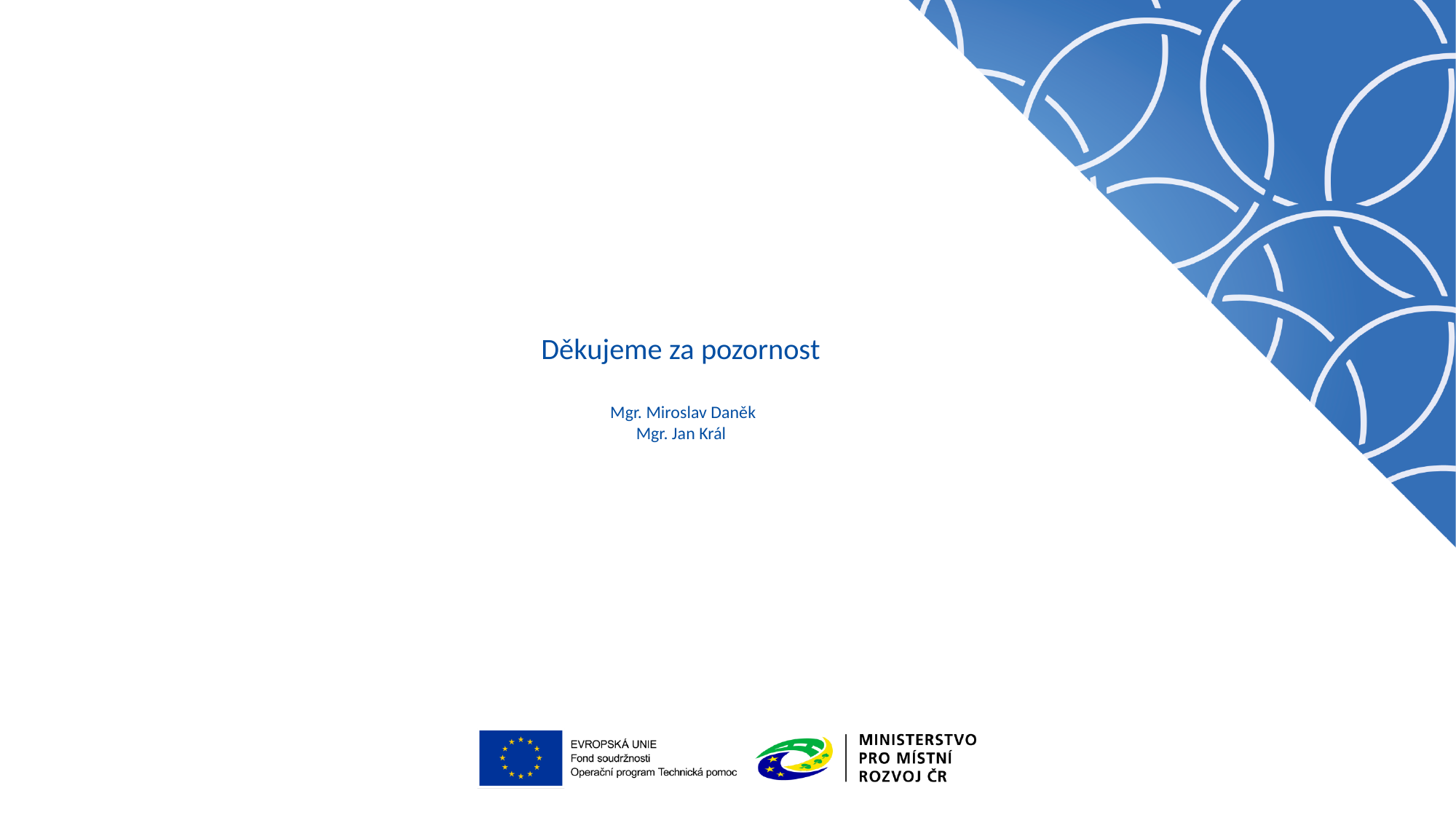

# Děkujeme za pozornost Mgr. Miroslav Daněk Mgr. Jan Král